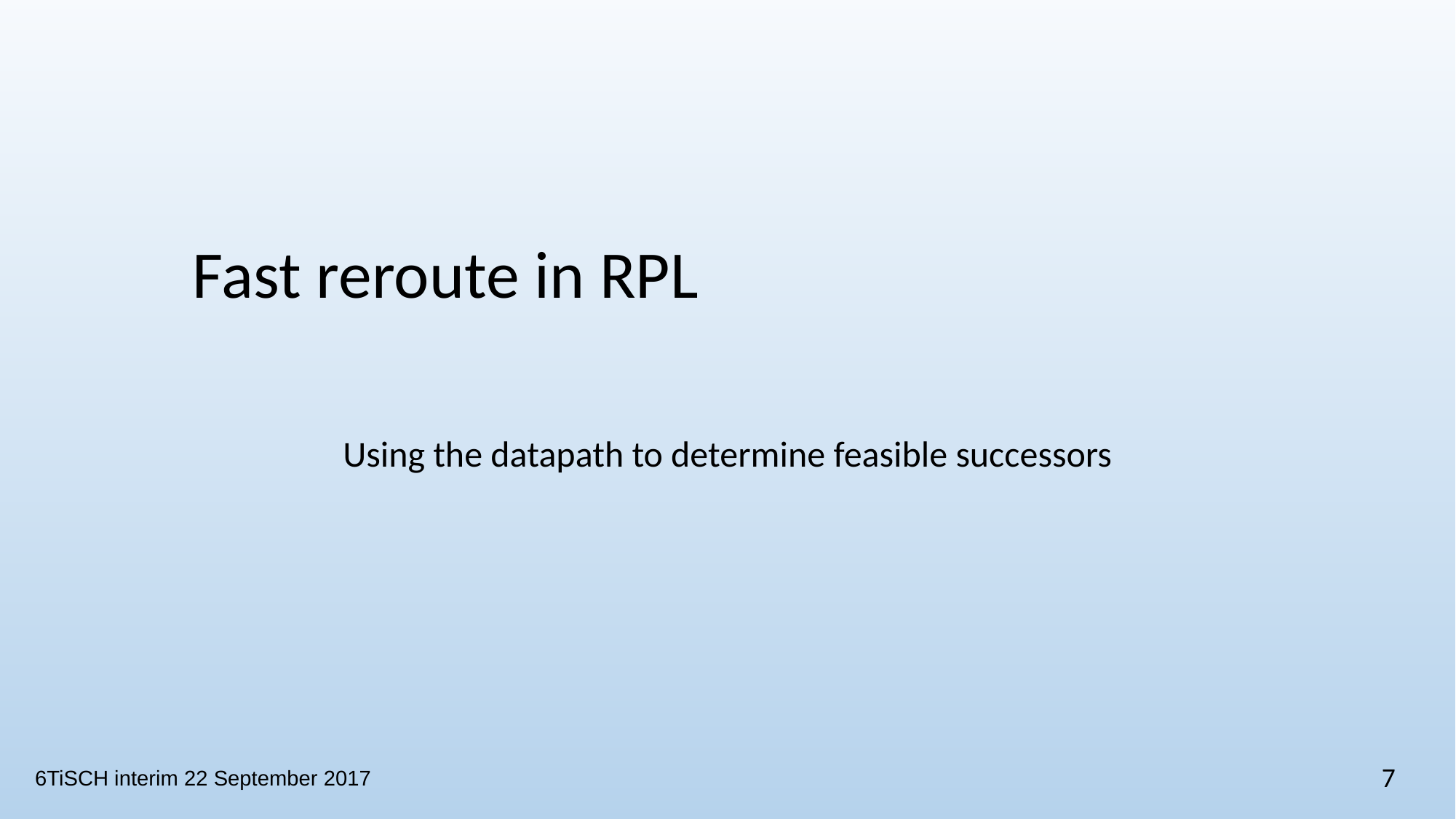

# Fast reroute in RPL
Using the datapath to determine feasible successors
7